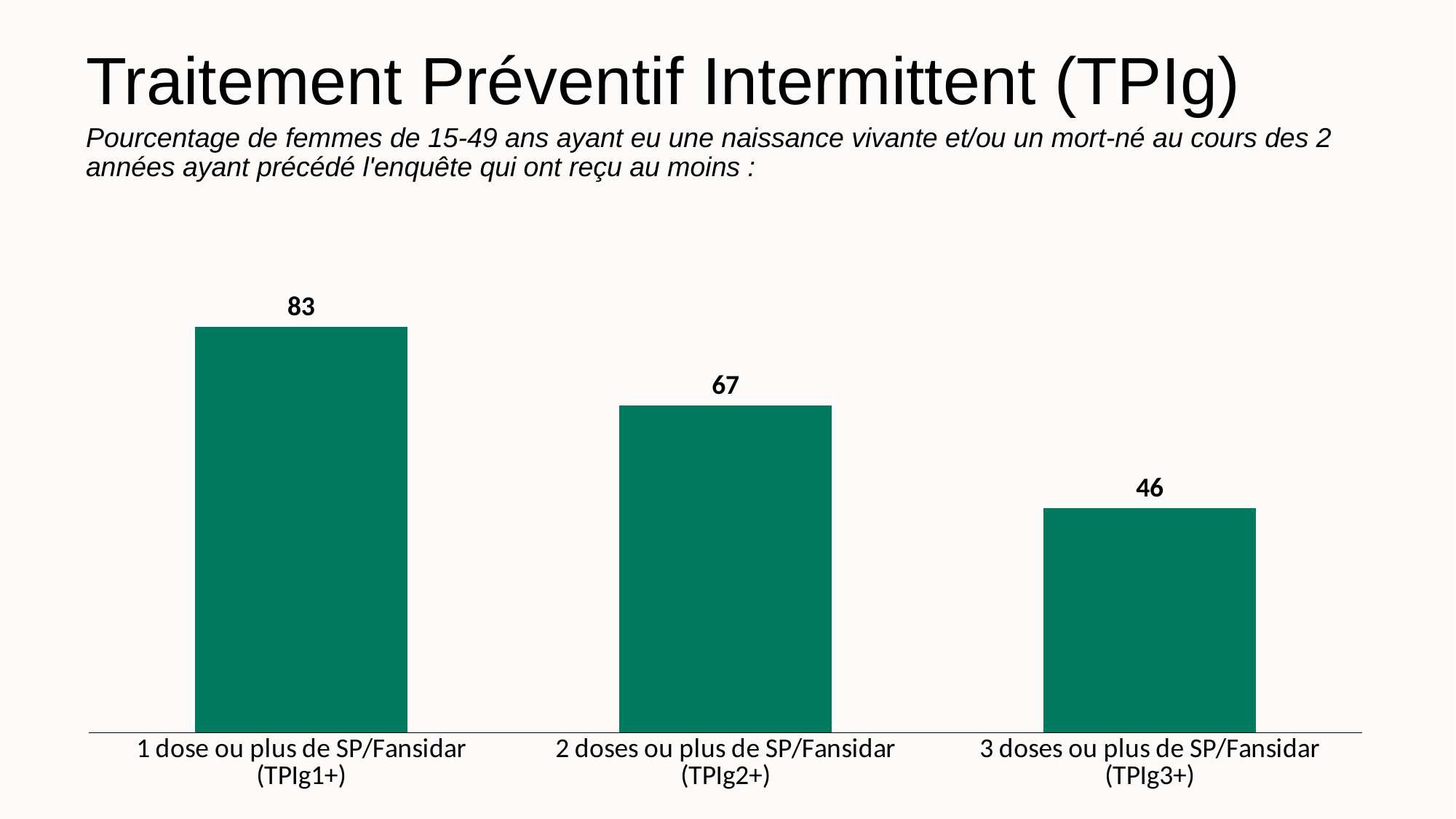

# Traitement Préventif Intermittent (TPIg)
Pourcentage de femmes de 15-49 ans ayant eu une naissance vivante et/ou un mort-né au cours des 2 années ayant précédé l'enquête qui ont reçu au moins :

### Chart

| Category | Series 1 |
|---|---|
| 1 dose ou plus de SP/Fansidar (TPIg1+) | 83.0 |
| 2 doses ou plus de SP/Fansidar (TPIg2+) | 67.0 |
| 3 doses ou plus de SP/Fansidar (TPIg3+) | 46.0 |